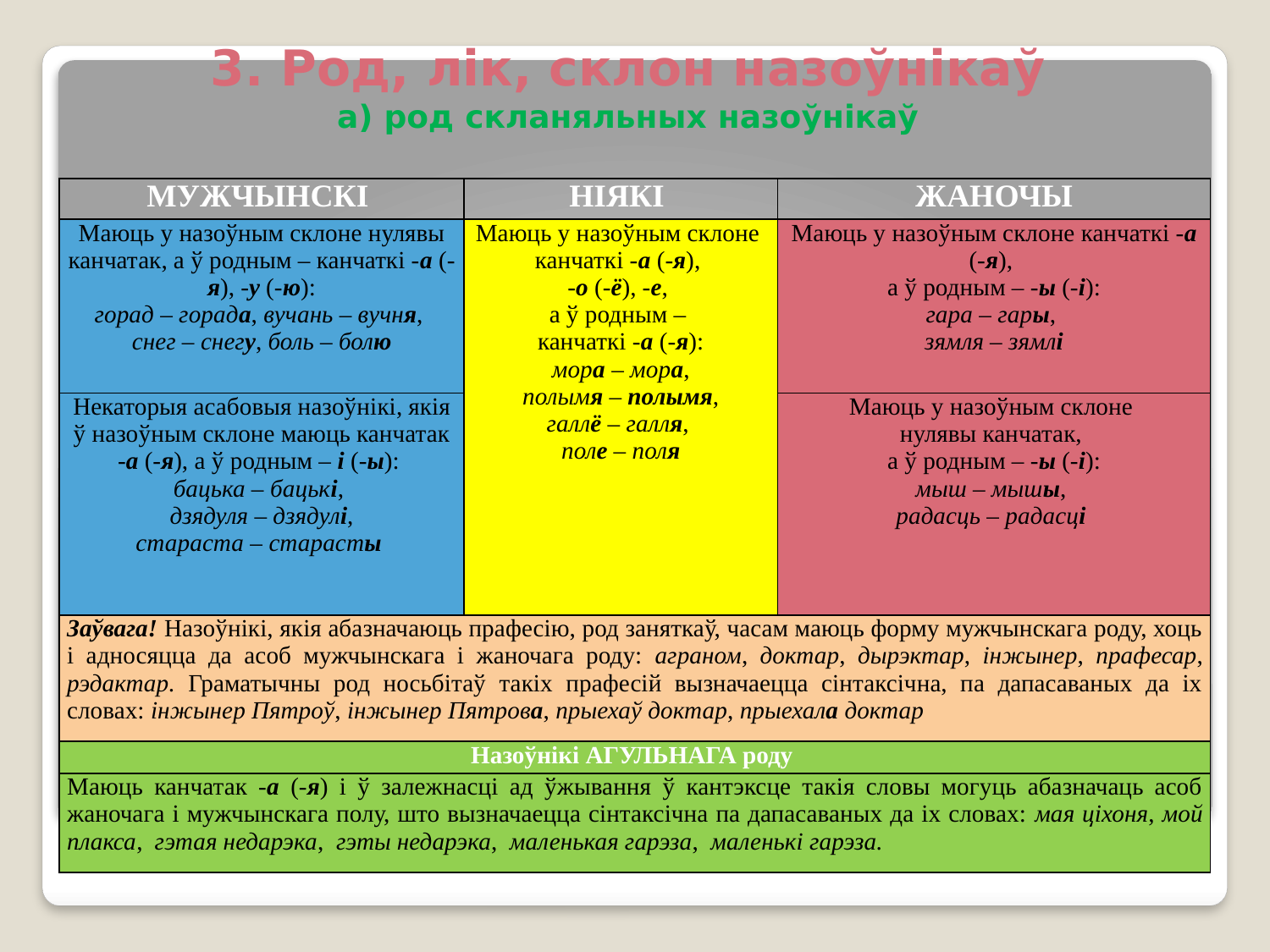

# 3. Род, лік, склон назоўнікаў а) род скланяльных назоўнікаў
| МУЖЧЫНСКІ | НІЯКІ | ЖАНОЧЫ |
| --- | --- | --- |
| Маюць у назоўным склоне нулявы канчатак, а ў родным – канчаткі -а (-я), -у (-ю): горад – горада, вучань – вучня, снег – снегу, боль – болю | Маюць у назоўным склоне канчаткі -а (-я), -о (-ё), -е, а ў родным – канчаткі -а (-я): мора – мора, полымя – полымя, галлё – галля, поле – поля | Маюць у назоўным склоне канчаткі -а (-я), а ў родным – -ы (-і): гара – гары, зямля – зямлі |
| Некаторыя асабовыя назоўнікі, якія ў назоўным склоне маюць канчатак -а (-я), а ў родным – і (-ы): бацька – бацькі, дзядуля – дзядулі, стараста – старасты |  | Маюць у назоўным склоне нулявы канчатак, а ў родным – -ы (-і): мыш – мышы, радасць – радасці |
| Заўвага! Назоўнікі, якія абазначаюць прафесію, род заняткаў, часам маюць форму мужчынскага роду, хоць і адносяцца да асоб мужчынскага і жаночага роду: аграном, доктар, дырэктар, інжынер, прафесар, рэдактар. Граматычны род носьбітаў такіх прафесій вызначаецца сінтаксічна, па дапасаваных да іх словах: інжынер Пятроў, інжынер Пятрова, прыехаў доктар, прыехала доктар |  |  |
| Назоўнікі АГУЛЬНАГА роду |  |  |
| Маюць канчатак -а (-я) і ў залежнасці ад ўжывання ў кантэксце такія словы могуць абазначаць асоб жаночага і мужчынскага полу, што вызначаецца сінтаксічна па дапасаваных да іх словах: мая ціхоня, мой плакса, гэтая недарэка, гэты недарэка, маленькая гарэза, маленькі гарэза. |  |  |